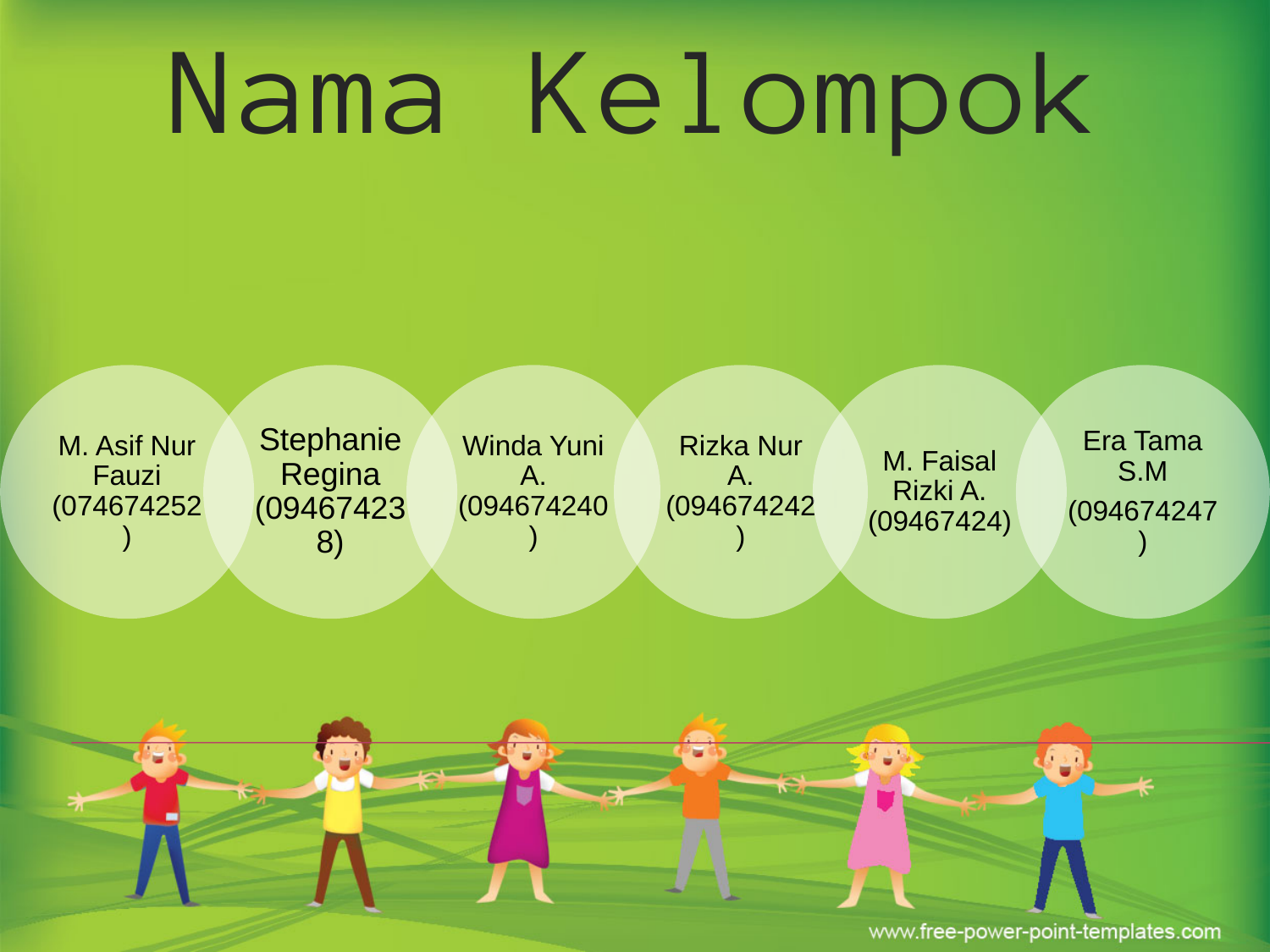

Nama Kelompok
M. Asif Nur Fauzi (074674252)
Stephanie Regina (094674238)
Winda Yuni A. (094674240)
Rizka Nur A. (094674242)
M. Faisal Rizki A. (09467424)
Era Tama S.M
(094674247)